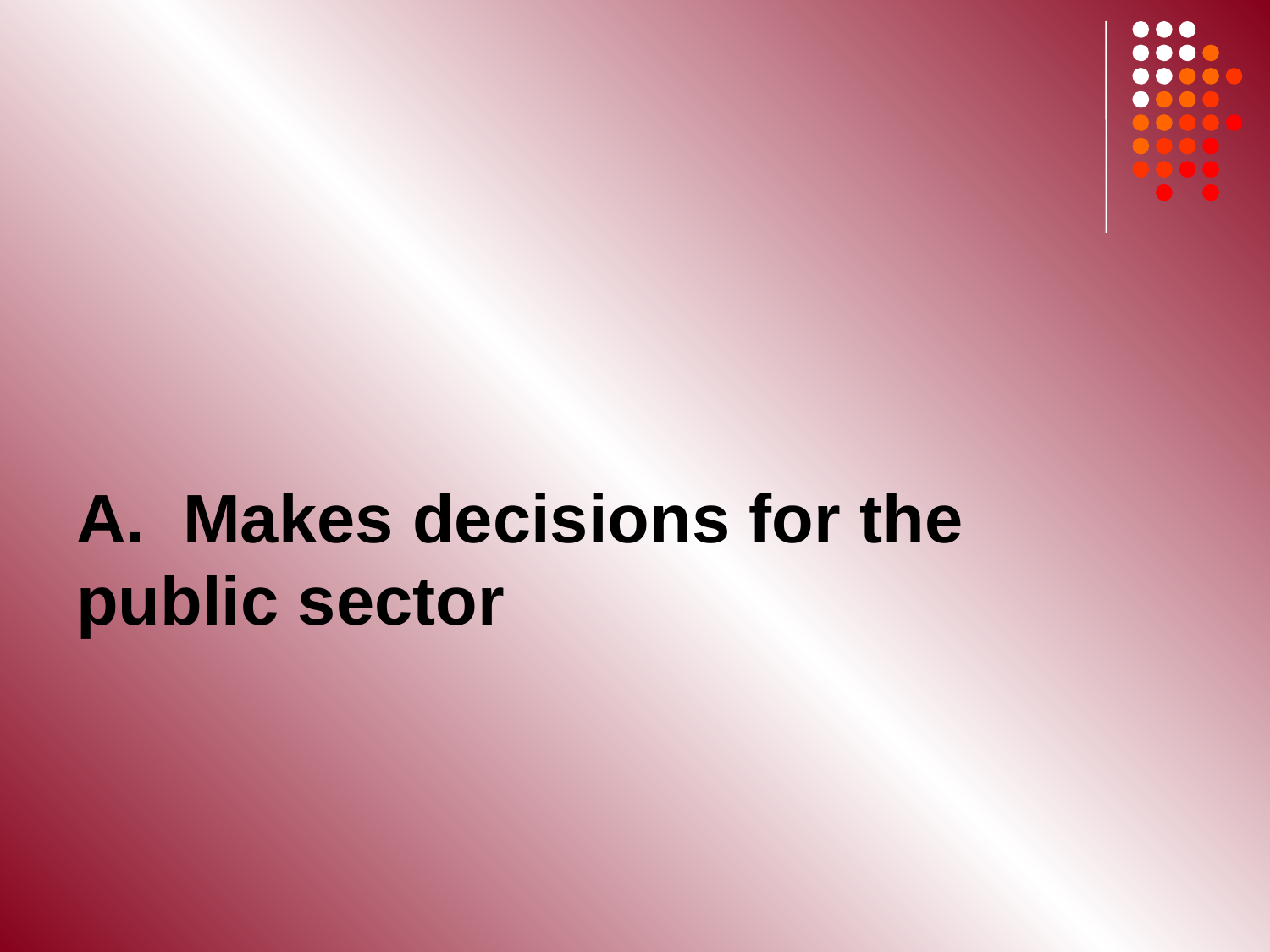

# A.  Makes decisions for the public sector